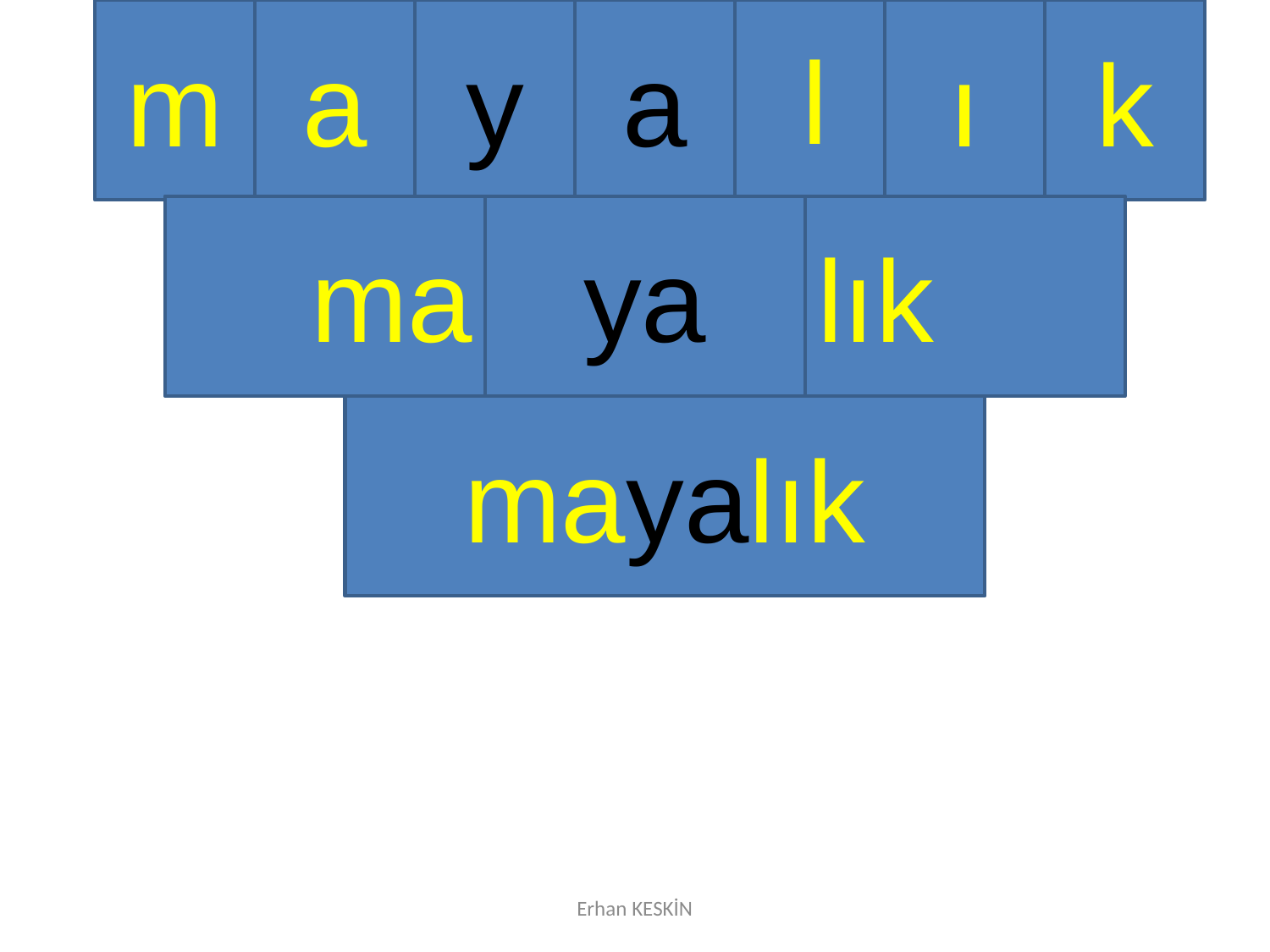

m
a
y
a
l
ı
k
ma
ya
lık
mayalık
Erhan KESKİN